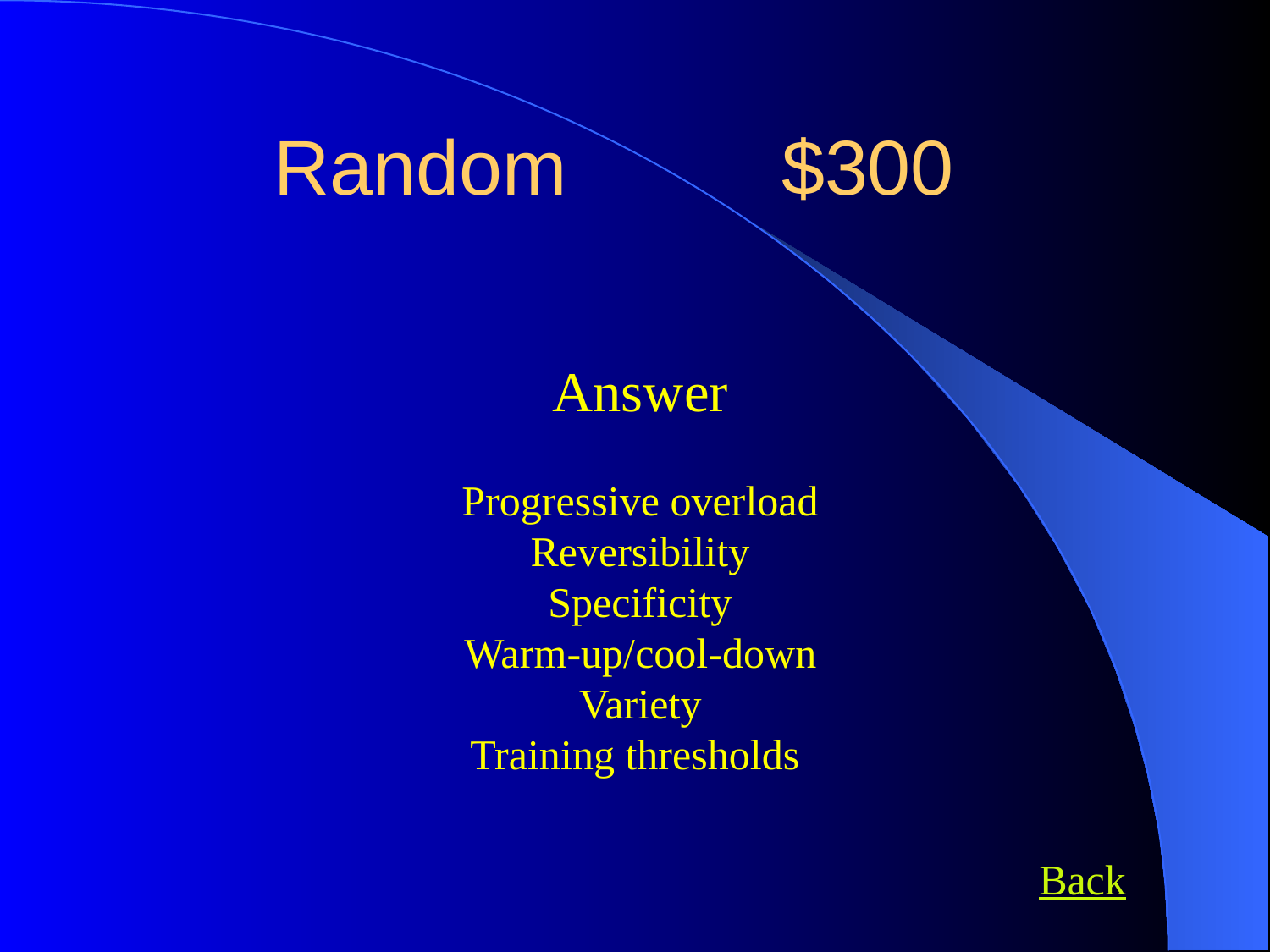

Random 		$300
Answer

Progressive overload
Reversibility
Specificity
Warm-up/cool-down
Variety
Training thresholds

Back